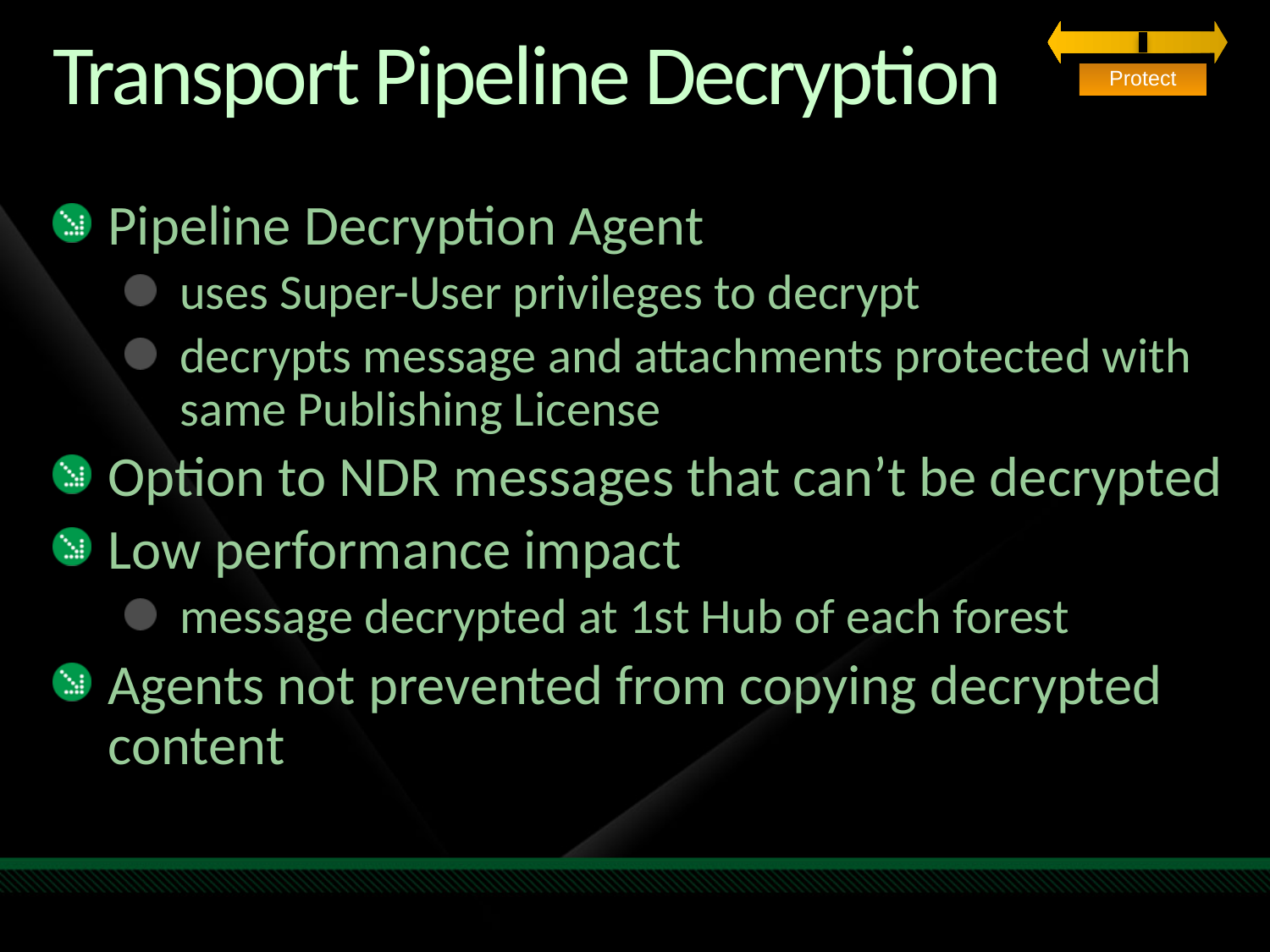

# Transport Pipeline Decryption
Protect
Pipeline Decryption Agent
uses Super-User privileges to decrypt
decrypts message and attachments protected with same Publishing License
Option to NDR messages that can’t be decrypted
Low performance impact
message decrypted at 1st Hub of each forest
Agents not prevented from copying decrypted content